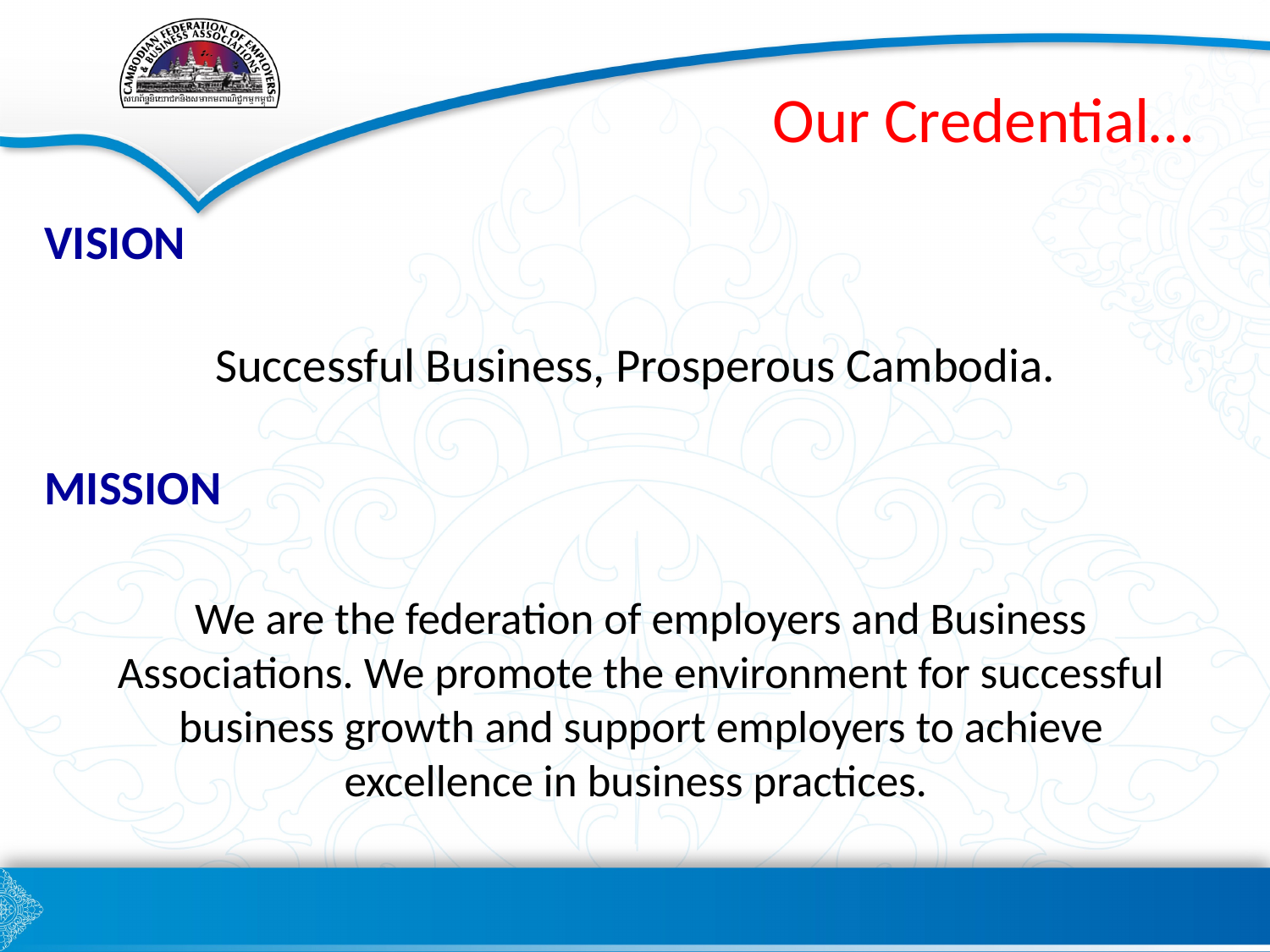

# Our Credential…
VISION

	Successful Business, Prosperous Cambodia.

MISSION

	We are the federation of employers and Business Associations. We promote the environment for successful business growth and support employers to achieve excellence in business practices.